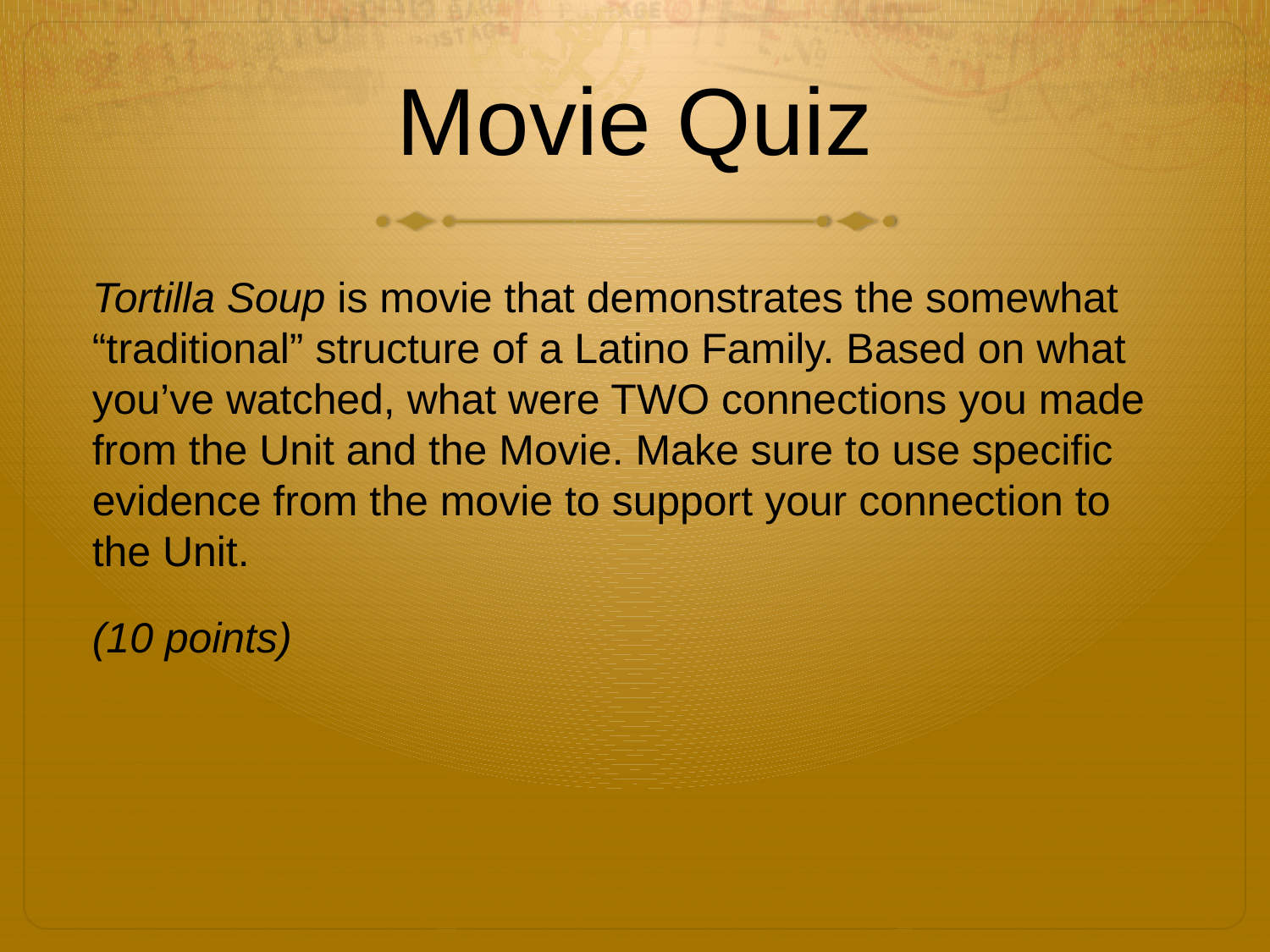

# Movie Quiz
Tortilla Soup is movie that demonstrates the somewhat “traditional” structure of a Latino Family. Based on what you’ve watched, what were TWO connections you made from the Unit and the Movie. Make sure to use specific evidence from the movie to support your connection to the Unit.
(10 points)